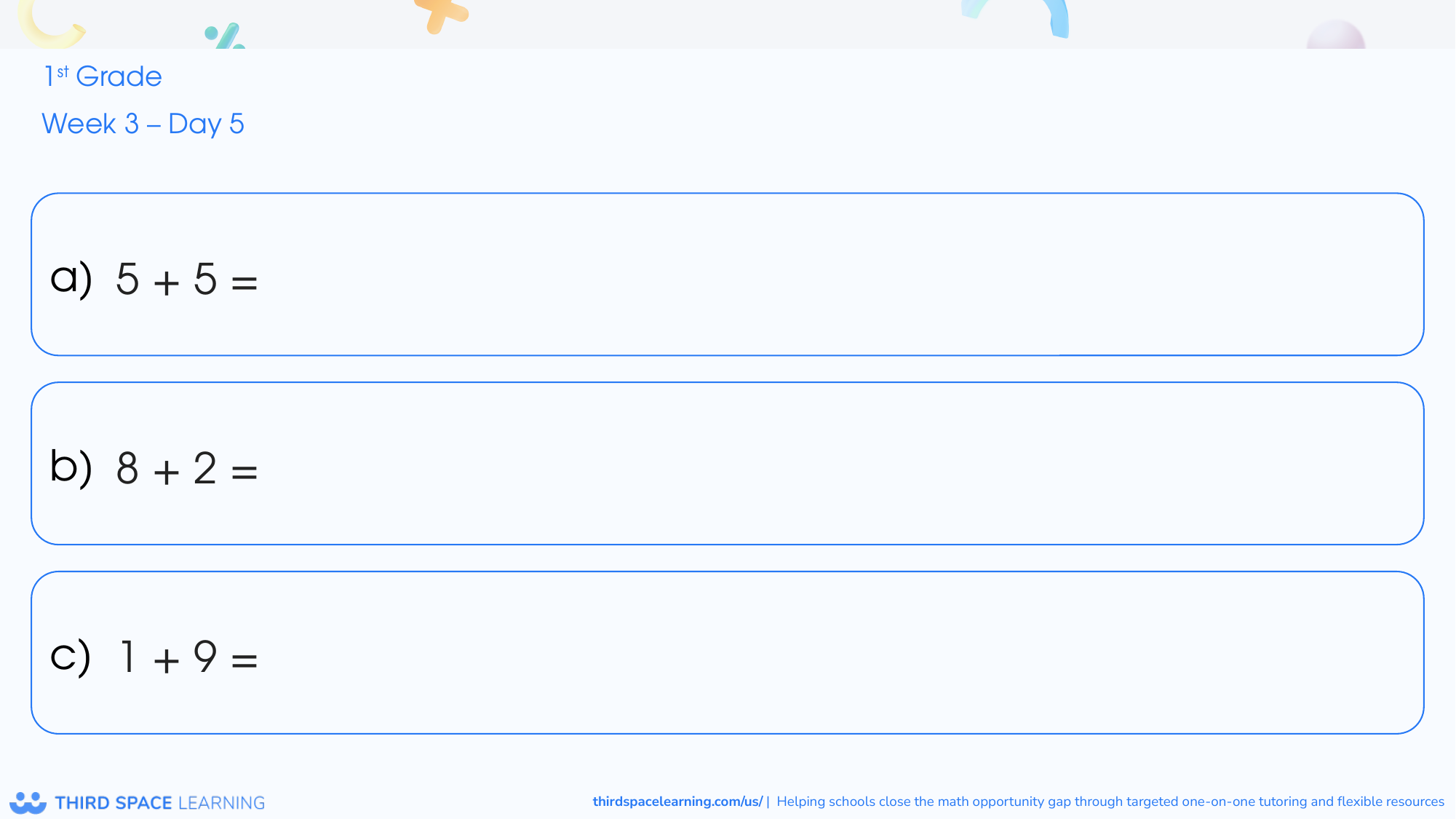

1st Grade
Week 3 – Day 5
5 + 5 =
8 + 2 =
1 + 9 =